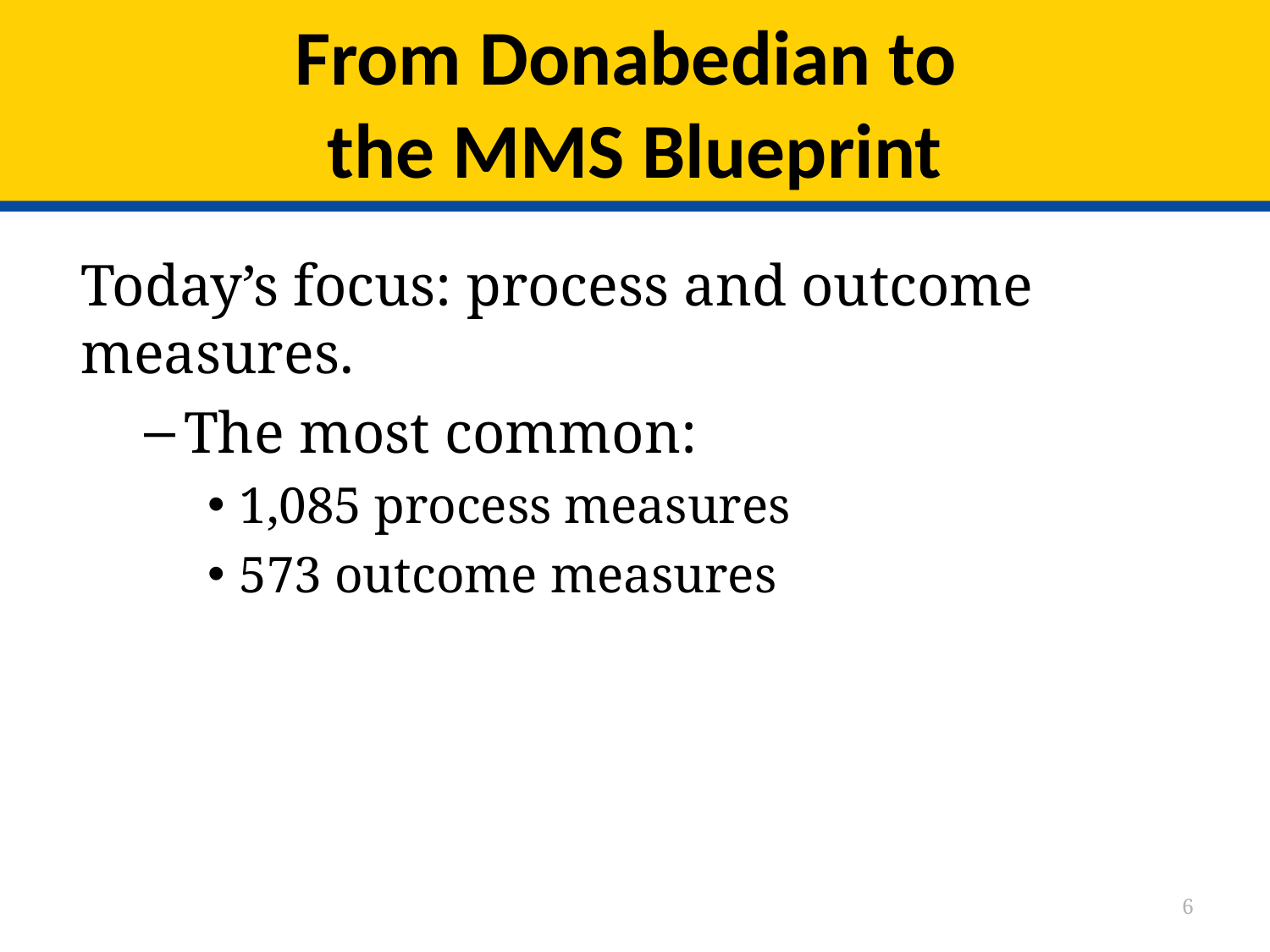

# From Donabedian to the MMS Blueprint
Today’s focus: process and outcome measures.
The most common:
1,085 process measures
573 outcome measures
6